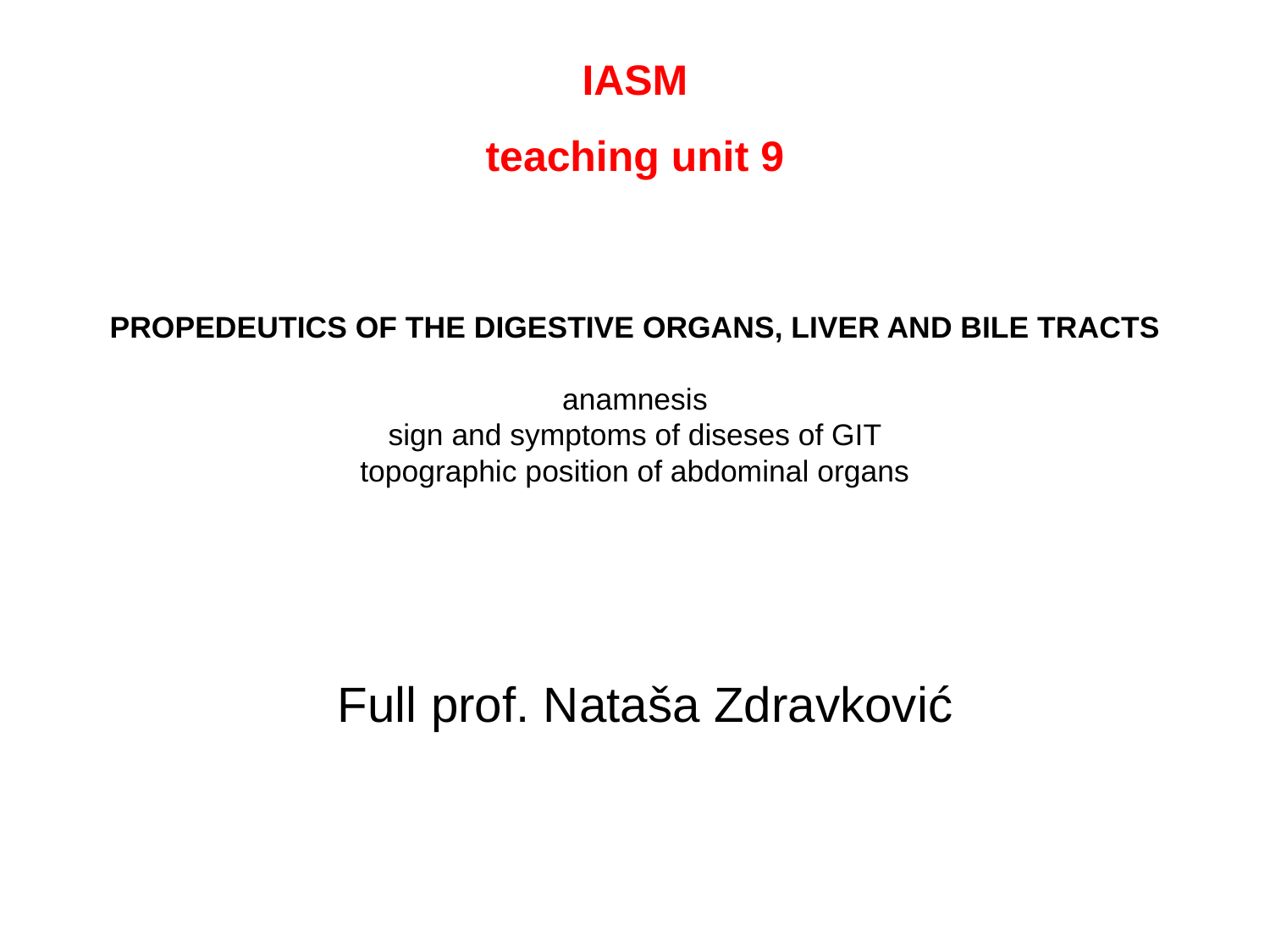

IASM
teaching unit 9
# PROPEDEUTICS OF THE DIGESTIVE ORGANS, LIVER AND BILE TRACTS anamnesis sign and symptoms of diseses of GIT topographic position of abdominal organs
Full prof. Nataša Zdravković